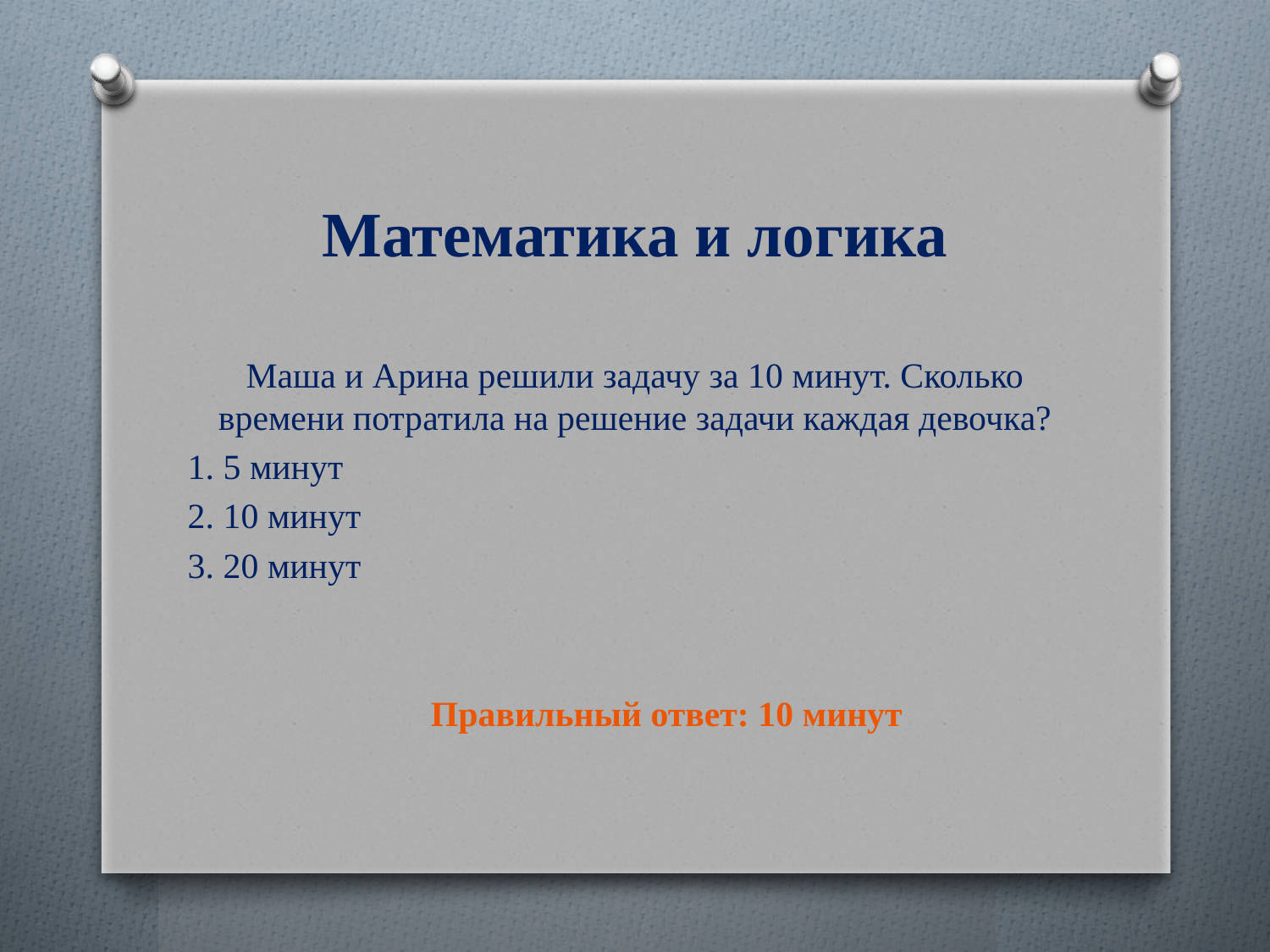

# Математика и логика
Маша и Арина решили задачу за 10 минут. Сколько времени потратила на решение задачи каждая девочка?
1. 5 минут
2. 10 минут
3. 20 минут

Правильный ответ: 10 минут